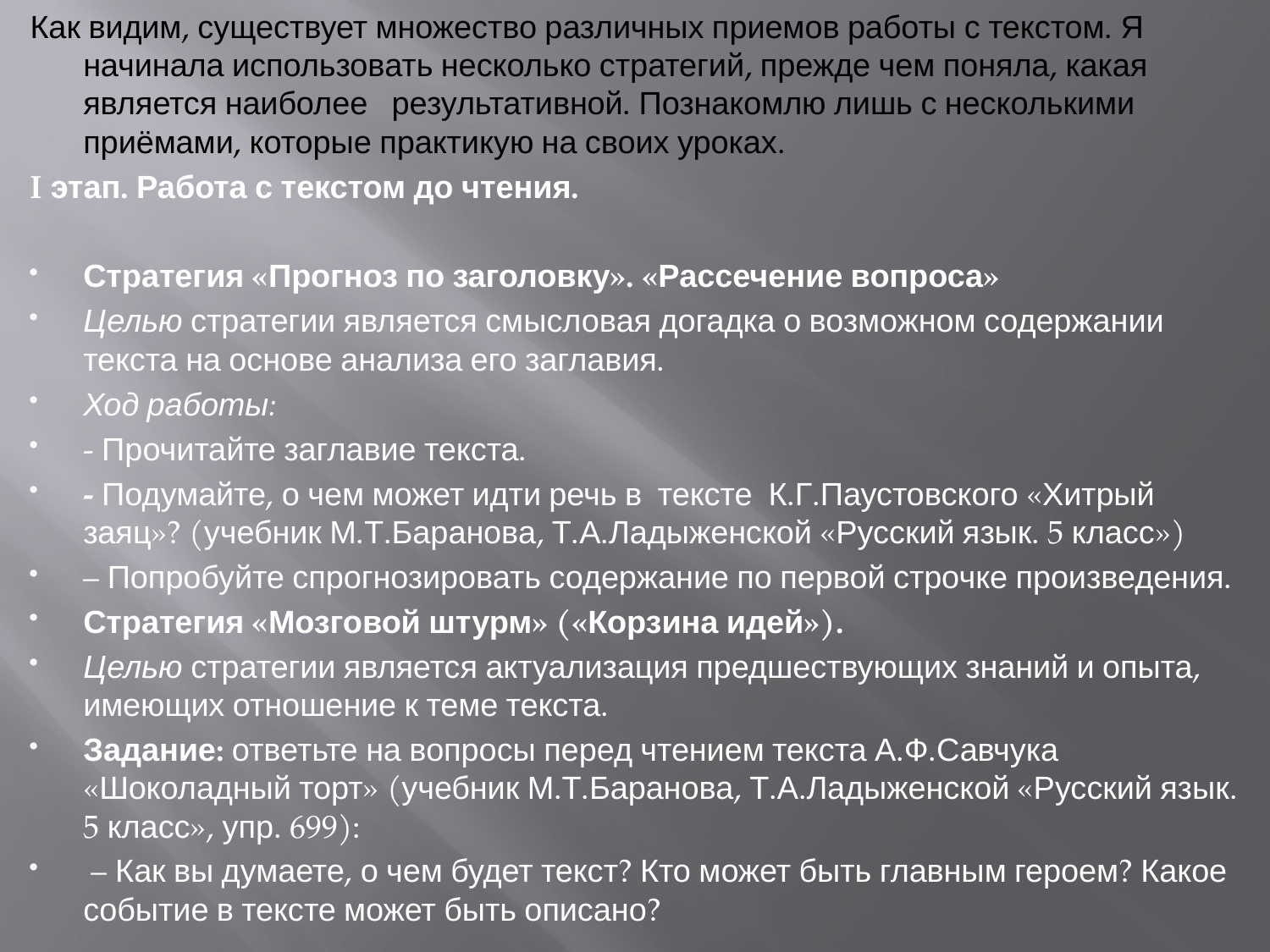

Как видим, существует множество различных приемов работы с текстом. Я начинала использовать несколько стратегий, прежде чем поняла, какая является наиболее   результативной. Познакомлю лишь с несколькими приёмами, которые практикую на своих уроках.
I этап. Работа с текстом до чтения.

Стратегия «Прогноз по заголовку». «Рассечение вопроса»
Целью стратегии является смысловая догадка о возможном содержании текста на основе анализа его заглавия.
Ход работы:
- Прочитайте заглавие текста.
- Подумайте, о чем может идти речь в  тексте  К.Г.Паустовского «Хитрый заяц»? (учебник М.Т.Баранова, Т.А.Ладыженской «Русский язык. 5 класс»)
– Попробуйте спрогнозировать содержание по первой строчке произведения.
Стратегия «Мозговой штурм» («Корзина идей»).
Целью стратегии является актуализация предшествующих знаний и опыта, имеющих отношение к теме текста.
Задание: ответьте на вопросы перед чтением текста А.Ф.Савчука  «Шоколадный торт» (учебник М.Т.Баранова, Т.А.Ладыженской «Русский язык. 5 класс», упр. 699):
 – Как вы думаете, о чем будет текст? Кто может быть главным героем? Какое событие в тексте может быть описано?